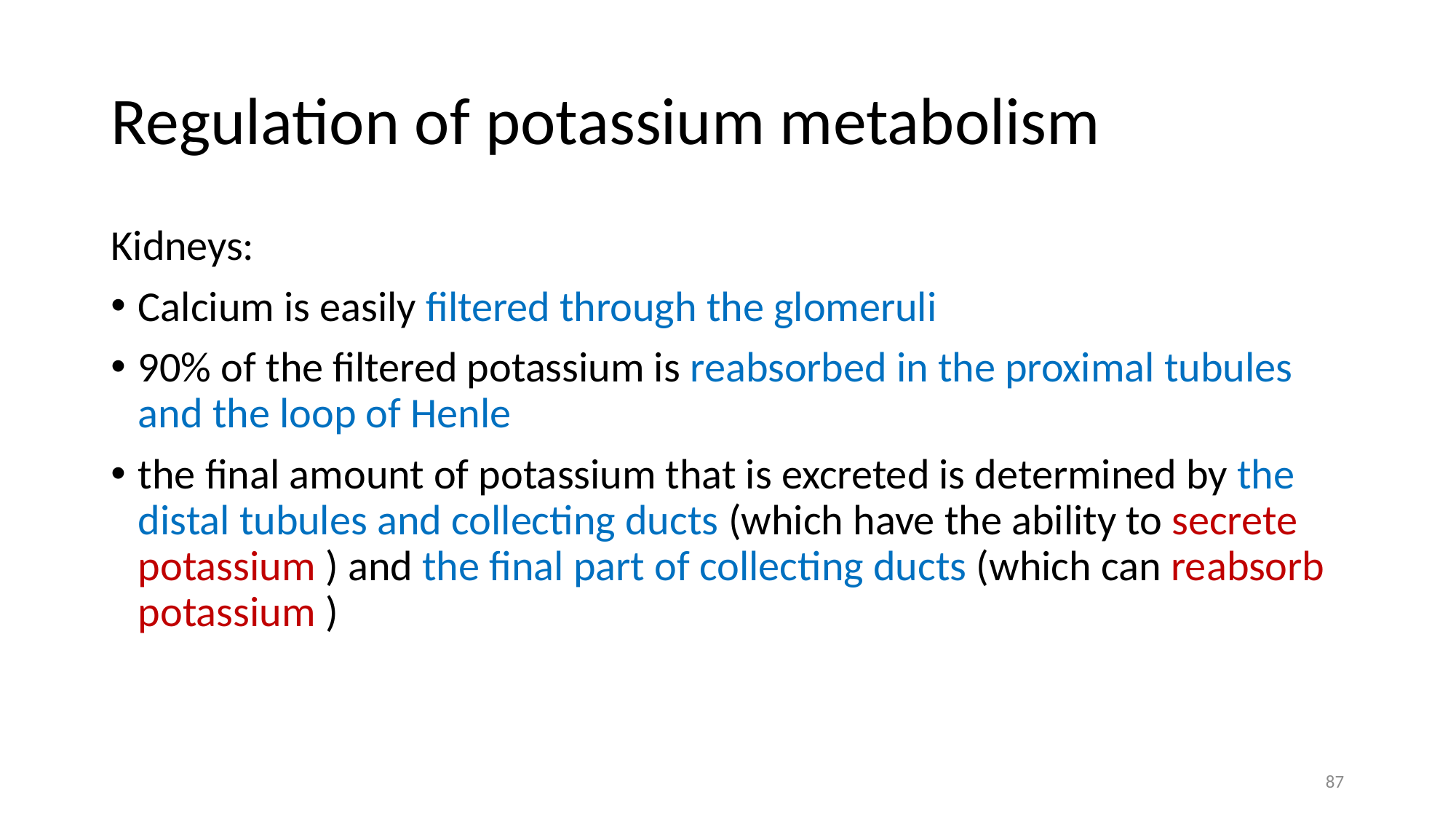

# Regulation of potassium metabolism
Kidneys:
Calcium is easily filtered through the glomeruli
90% of the filtered potassium is reabsorbed in the proximal tubules and the loop of Henle
the final amount of potassium that is excreted is determined by the distal tubules and collecting ducts (which have the ability to secrete potassium ) and the final part of collecting ducts (which can reabsorb potassium )
87